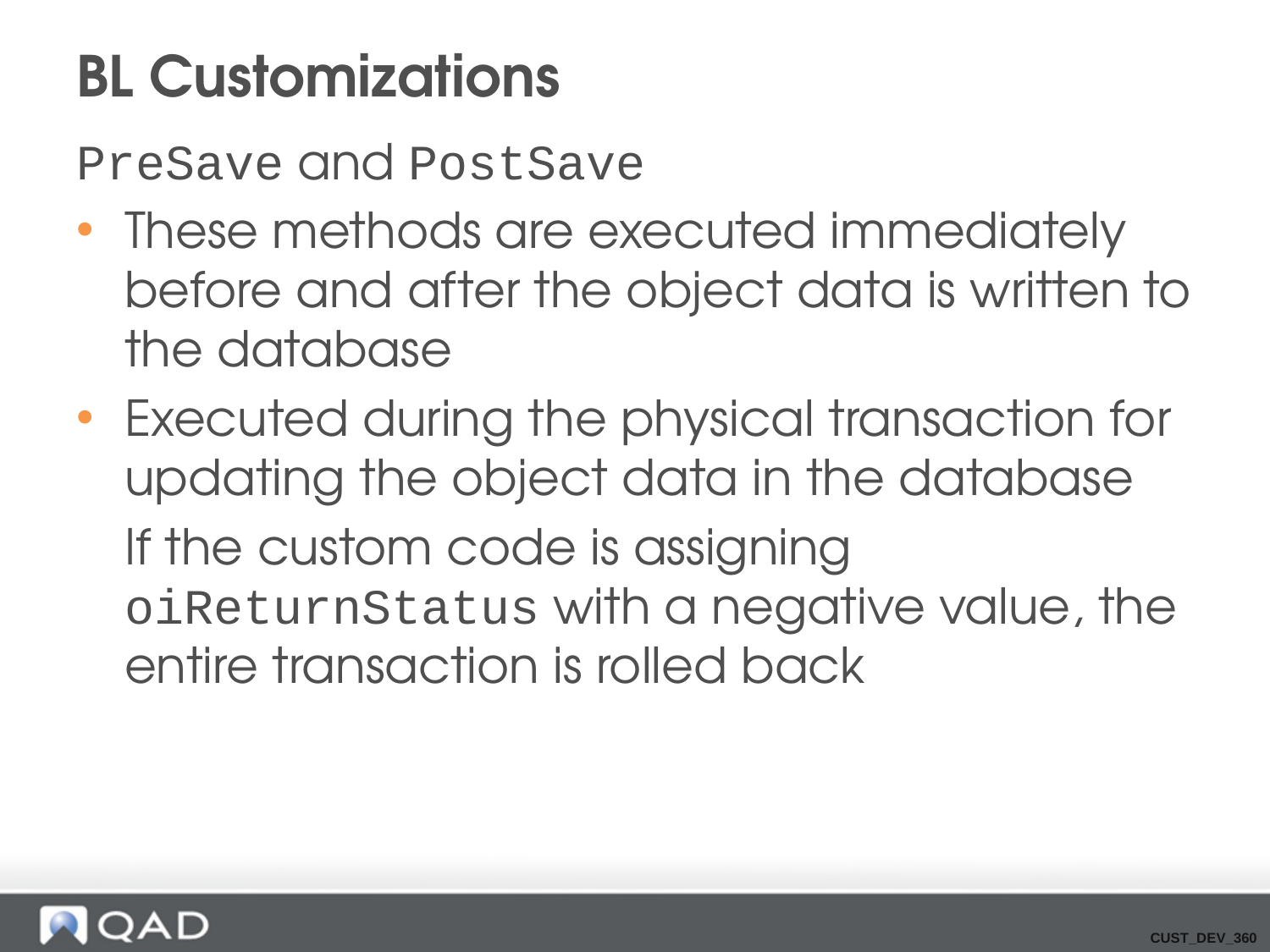

# BL Customizations
PreSave and PostSave
These methods are executed immediately before and after the object data is written to the database
Executed during the physical transaction for updating the object data in the database
If the custom code is assigning oiReturnStatus with a negative value, the entire transaction is rolled back
CUST_DEV_360